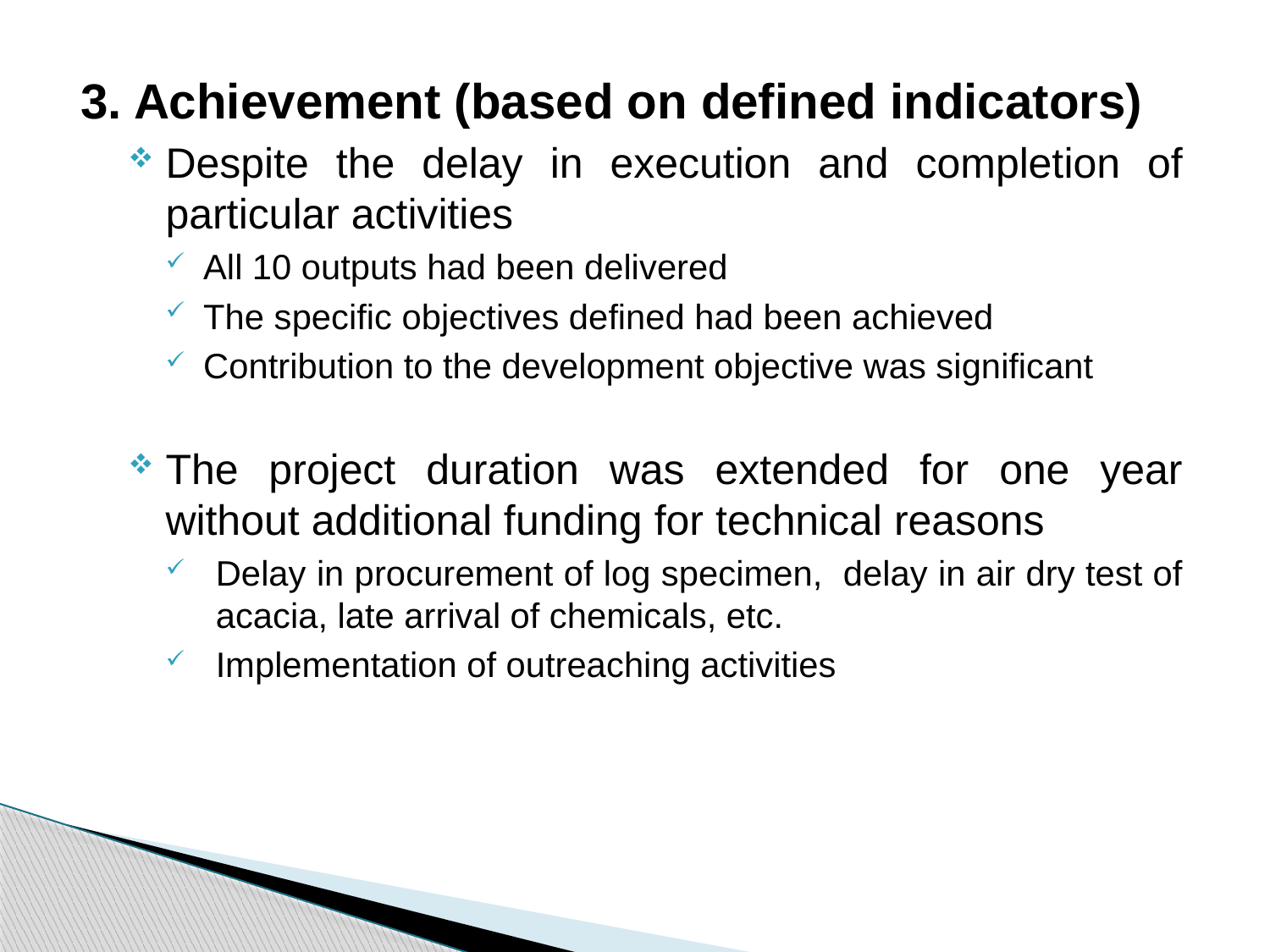

3. Achievement (based on defined indicators)
Despite the delay in execution and completion of particular activities
All 10 outputs had been delivered
The specific objectives defined had been achieved
Contribution to the development objective was significant

The project duration was extended for one year without additional funding for technical reasons
Delay in procurement of log specimen,  delay in air dry test of acacia, late arrival of chemicals, etc.
Implementation of outreaching activities